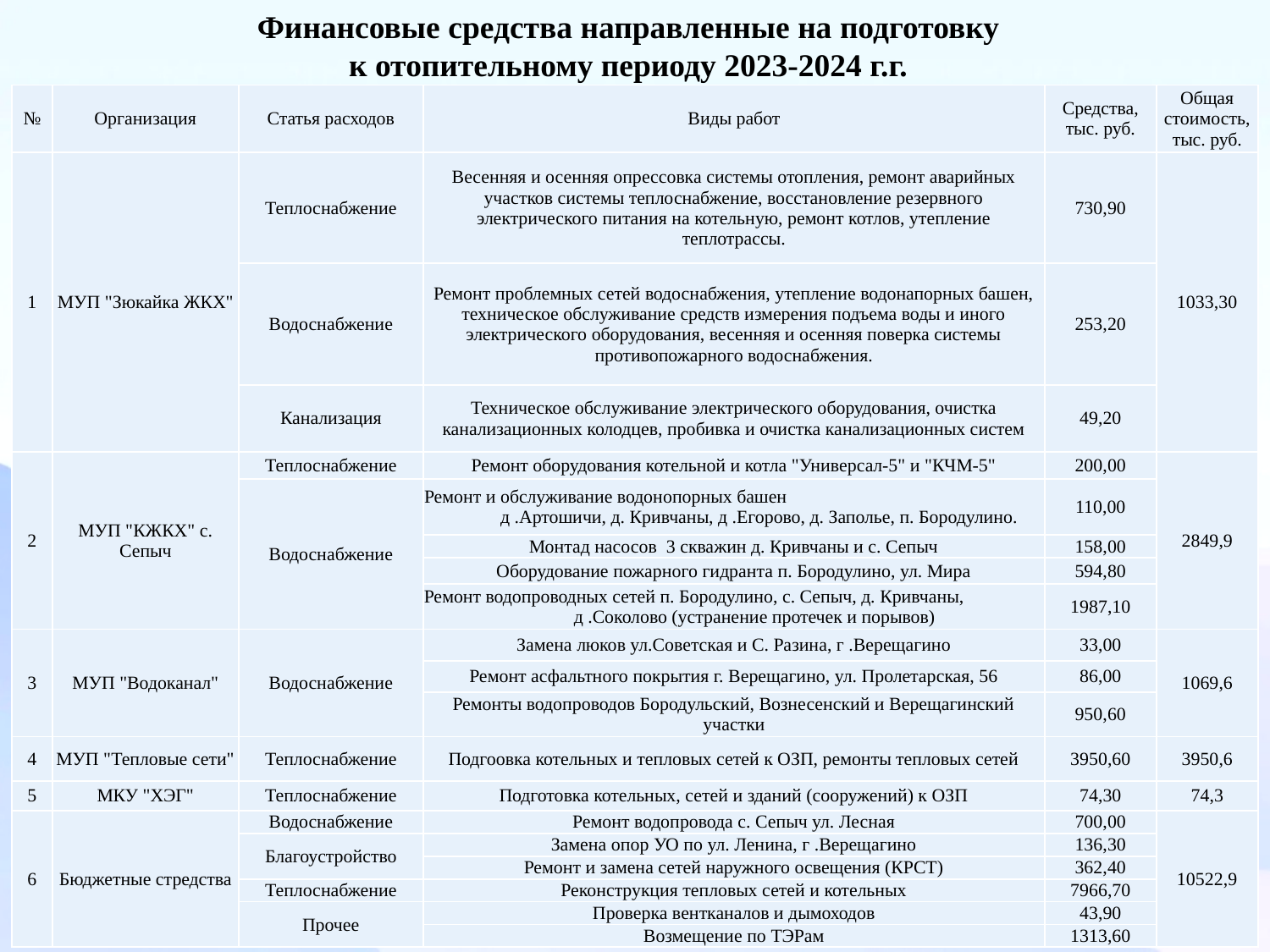

# Финансовые средства направленные на подготовку к отопительному периоду 2023-2024 г.г.
| № | Организация | Статья расходов | Виды работ | Средства, тыс. руб. | Общая стоимость, тыс. руб. |
| --- | --- | --- | --- | --- | --- |
| 1 | МУП "Зюкайка ЖКХ" | Теплоснабжение | Весенняя и осенняя опрессовка системы отопления, ремонт аварийных участков системы теплоснабжение, восстановление резервного электрического питания на котельную, ремонт котлов, утепление теплотрассы. | 730,90 | 1033,30 |
|  |  | Водоснабжение | Ремонт проблемных сетей водоснабжения, утепление водонапорных башен, техническое обслуживание средств измерения подъема воды и иного электрического оборудования, весенняя и осенняя поверка системы противопожарного водоснабжения. | 253,20 |  |
|  |  | Канализация | Техническое обслуживание электрического оборудования, очистка канализационных колодцев, пробивка и очистка канализационных систем | 49,20 |  |
| 2 | МУП "КЖКХ" с. Сепыч | Теплоснабжение | Ремонт оборудования котельной и котла "Универсал-5" и "КЧМ-5" | 200,00 | 2849,9 |
|  |  | Водоснабжение | Ремонт и обслуживание водонопорных башен д .Артошичи, д. Кривчаны, д .Егорово, д. Заполье, п. Бородулино. | 110,00 |  |
|  |  |  | Монтад насосов 3 скважин д. Кривчаны и с. Сепыч | 158,00 |  |
|  |  |  | Оборудование пожарного гидранта п. Бородулино, ул. Мира | 594,80 |  |
|  |  |  | Ремонт водопроводных сетей п. Бородулино, с. Сепыч, д. Кривчаны, д .Соколово (устранение протечек и порывов) | 1987,10 |  |
| 3 | МУП "Водоканал" | Водоснабжение | Замена люков ул.Советская и С. Разина, г .Верещагино | 33,00 | 1069,6 |
|  |  |  | Ремонт асфальтного покрытия г. Верещагино, ул. Пролетарская, 56 | 86,00 |  |
|  |  |  | Ремонты водопроводов Бородульский, Вознесенский и Верещагинский участки | 950,60 |  |
| 4 | МУП "Тепловые сети" | Теплоснабжение | Подгоовка котельных и тепловых сетей к ОЗП, ремонты тепловых сетей | 3950,60 | 3950,6 |
| 5 | МКУ "ХЭГ" | Теплоснабжение | Подготовка котельных, сетей и зданий (сооружений) к ОЗП | 74,30 | 74,3 |
| 6 | Бюджетные стредства | Водоснабжение | Ремонт водопровода с. Сепыч ул. Лесная | 700,00 | 10522,9 |
|  |  | Благоустройство | Замена опор УО по ул. Ленина, г .Верещагино | 136,30 |  |
|  |  |  | Ремонт и замена сетей наружного освещения (КРСТ) | 362,40 |  |
|  |  | Теплоснабжение | Реконструкция тепловых сетей и котельных | 7966,70 |  |
|  |  | Прочее | Проверка вентканалов и дымоходов | 43,90 |  |
|  |  |  | Возмещение по ТЭРам | 1313,60 |  |